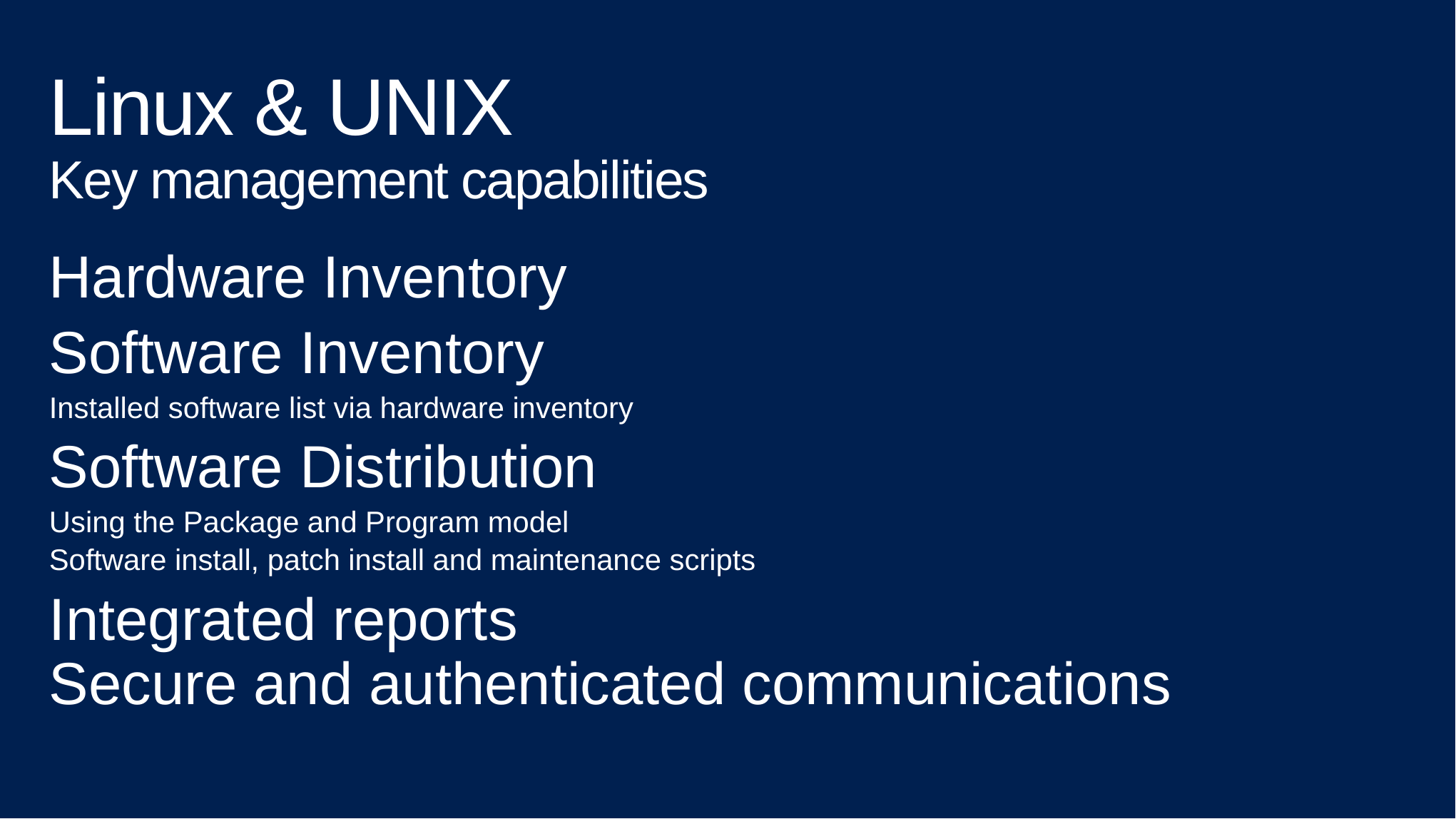

# Linux & UNIX Key management capabilities
Hardware Inventory
Software Inventory
Installed software list via hardware inventory
Software Distribution
Using the Package and Program model
Software install, patch install and maintenance scripts
Integrated reports
Secure and authenticated communications